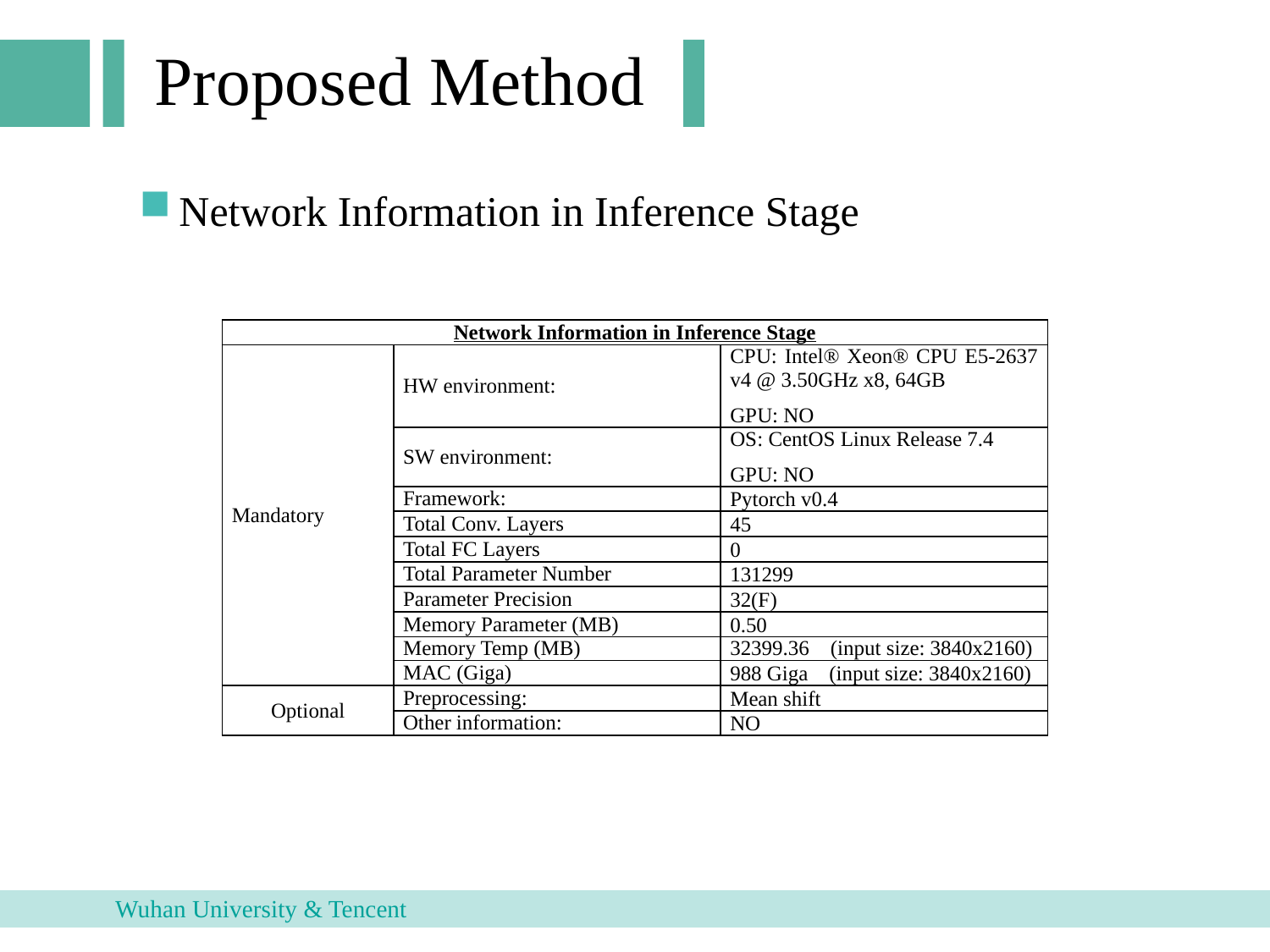

Proposed Method
Network Information in Inference Stage
| Network Information in Inference Stage |  |  |
| --- | --- | --- |
| Mandatory | HW environment: | CPU: Intel® Xeon® CPU E5-2637 v4 @ 3.50GHz x8, 64GB GPU: NO |
|  | SW environment: | OS: CentOS Linux Release 7.4 GPU: NO |
|  | Framework: | Pytorch v0.4 |
|  | Total Conv. Layers | 45 |
|  | Total FC Layers | 0 |
|  | Total Parameter Number | 131299 |
|  | Parameter Precision | 32(F) |
|  | Memory Parameter (MB) | 0.50 |
|  | Memory Temp (MB) | 32399.36 (input size: 3840x2160) |
|  | MAC (Giga) | 988 Giga (input size: 3840x2160) |
| Optional | Preprocessing: | Mean shift |
|  | Other information: | NO |